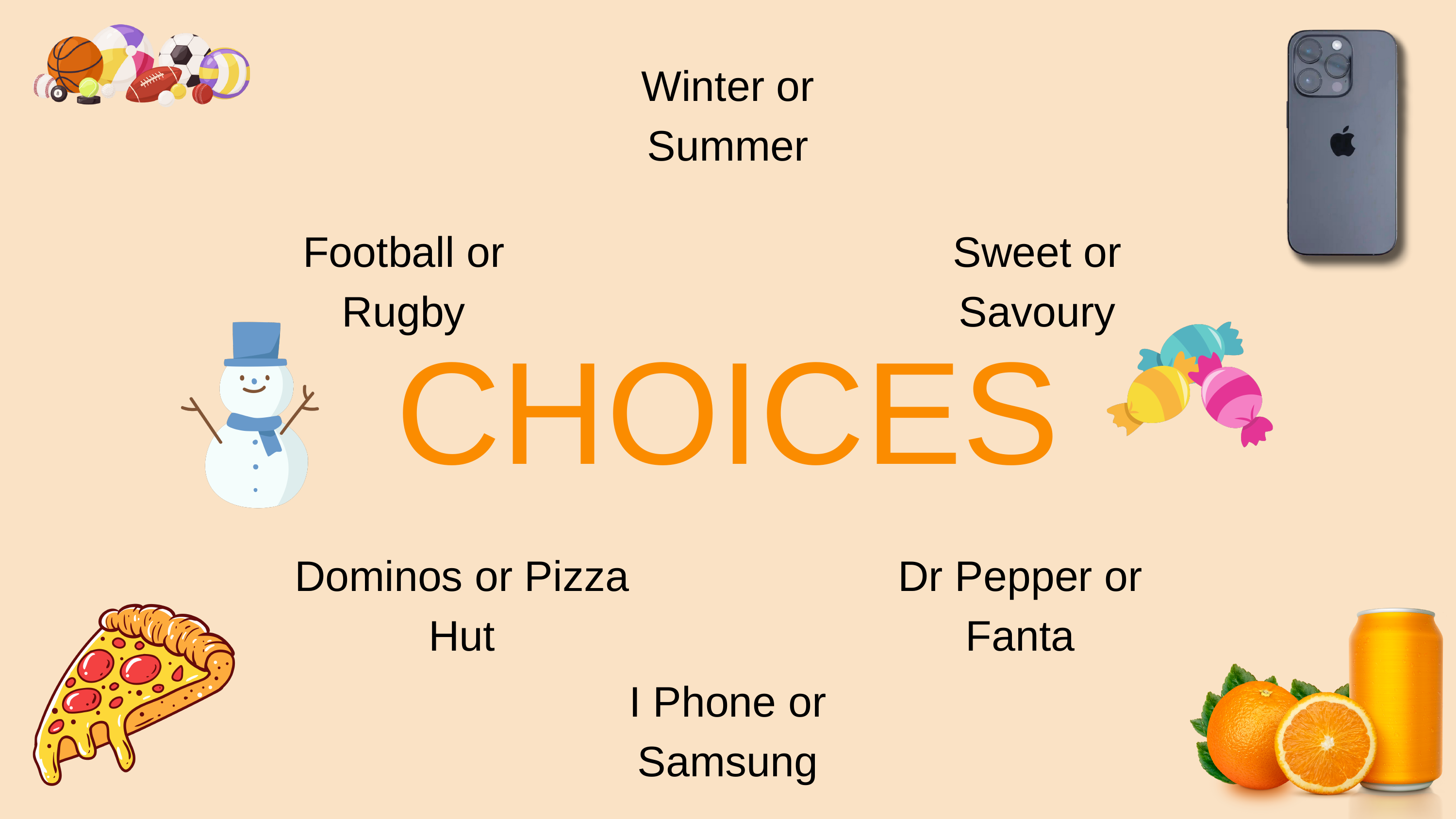

Winter or Summer
Football or Rugby
Sweet or Savoury

CHOICES
Dominos or Pizza Hut
Dr Pepper or Fanta

I Phone or Samsung